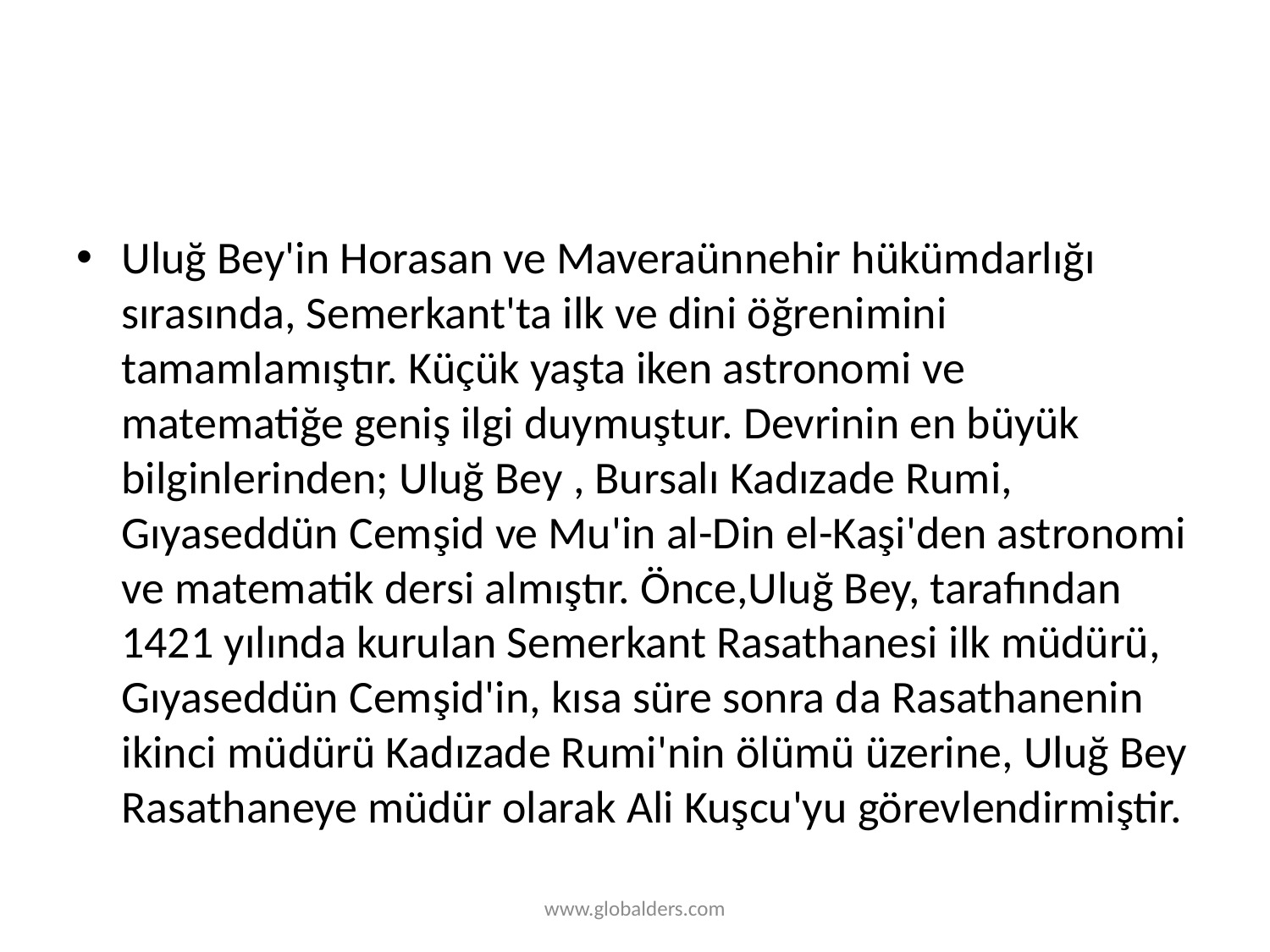

#
Uluğ Bey'in Horasan ve Maveraünnehir hükümdarlığı sırasında, Semerkant'ta ilk ve dini öğrenimini tamamlamıştır. Küçük yaşta iken astronomi ve matematiğe geniş ilgi duymuştur. Devrinin en büyük bilginlerinden; Uluğ Bey , Bursalı Kadızade Rumi, Gıyaseddün Cemşid ve Mu'in al-Din el-Kaşi'den astronomi ve matematik dersi almıştır. Önce,Uluğ Bey, tarafından 1421 yılında kurulan Semerkant Rasathanesi ilk müdürü, Gıyaseddün Cemşid'in, kısa süre sonra da Rasathanenin ikinci müdürü Kadızade Rumi'nin ölümü üzerine, Uluğ Bey Rasathaneye müdür olarak Ali Kuşcu'yu görevlendirmiştir.
www.globalders.com